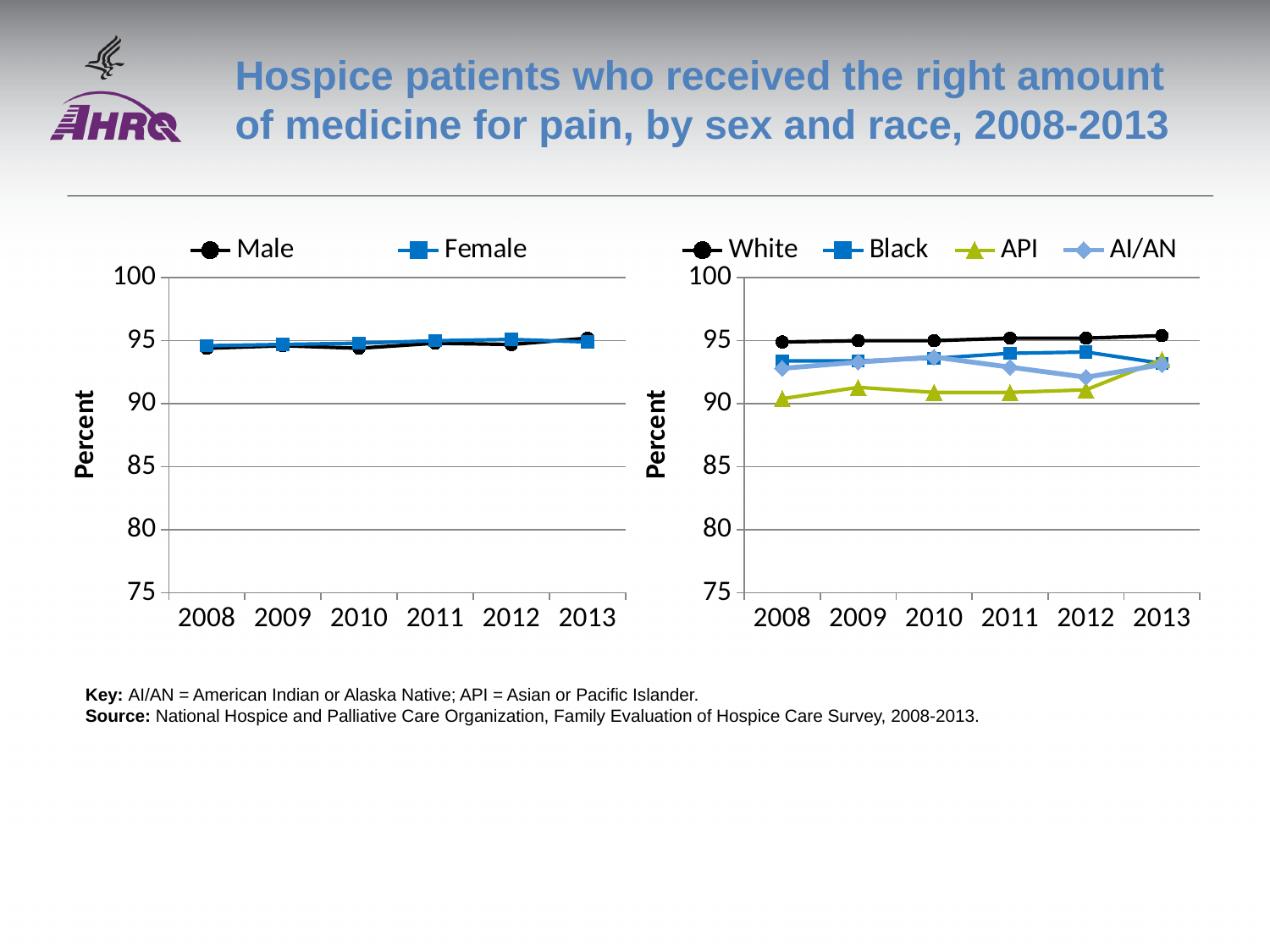

# Hospice patients who received the right amount of medicine for pain, by sex and race, 2008-2013

### Chart

| Category | Male | Female |
|---|---|---|
| 2008 | 94.4 | 94.6 |
| 2009 | 94.6 | 94.7 |
| 2010 | 94.4 | 94.8 |
| 2011 | 94.8 | 95.0 |
| 2012 | 94.7 | 95.1 |
| 2013 | 95.2 | 94.9 |

### Chart

| Category | White | Black | API | AI/AN |
|---|---|---|---|---|
| 2008 | 94.9 | 93.4 | 90.4 | 92.8 |
| 2009 | 95.0 | 93.4 | 91.3 | 93.3 |
| 2010 | 95.0 | 93.6 | 90.9 | 93.7 |
| 2011 | 95.2 | 94.0 | 90.9 | 92.9 |
| 2012 | 95.2 | 94.1 | 91.1 | 92.1 |
| 2013 | 95.4 | 93.2 | 93.5 | 93.1 |
Key: AI/AN = American Indian or Alaska Native; API = Asian or Pacific Islander.
Source: National Hospice and Palliative Care Organization, Family Evaluation of Hospice Care Survey, 2008-2013.